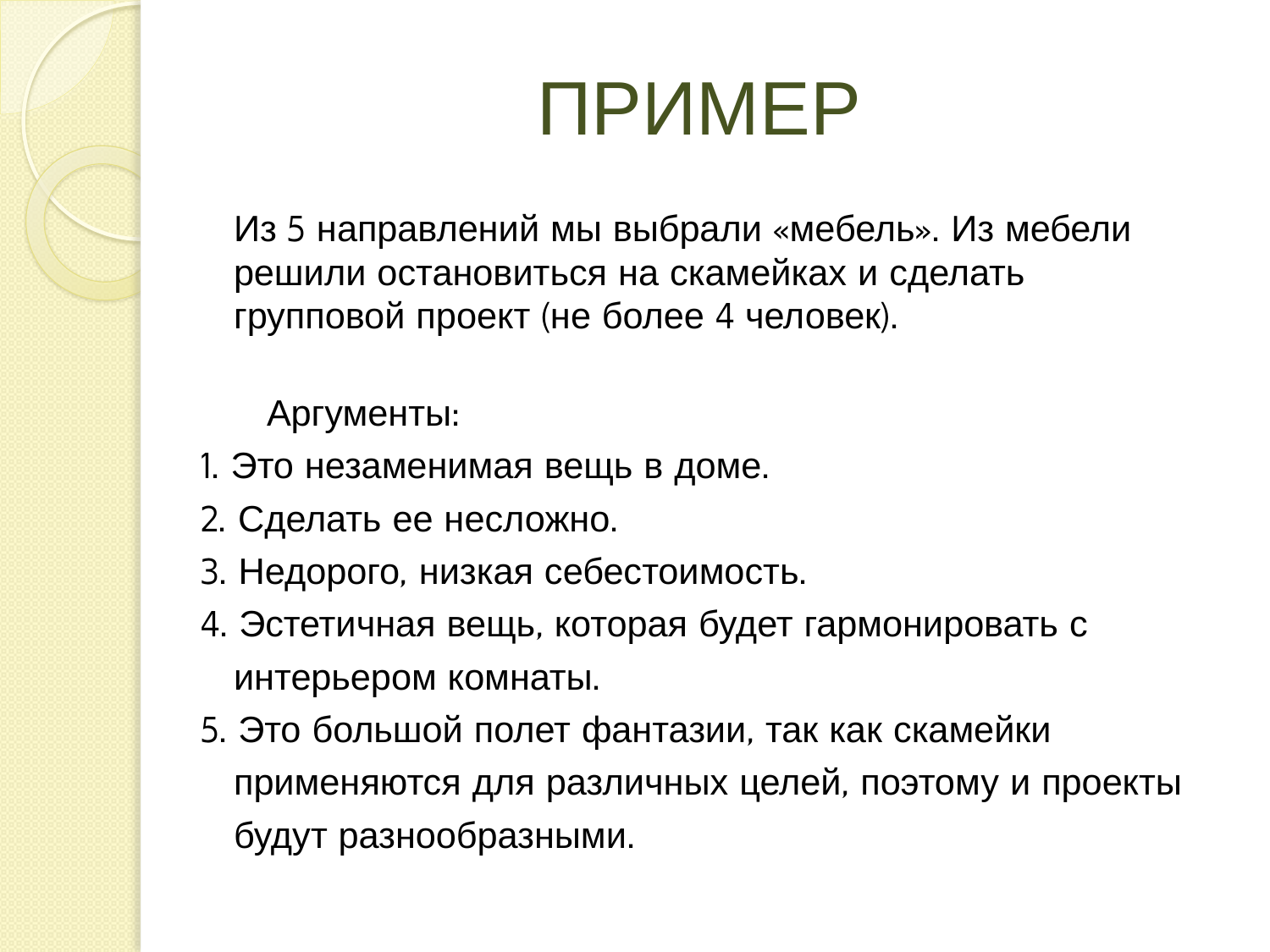

# ПРИМЕР
Из 5 направлений мы выбрали «мебель». Из мебели решили остановиться на скамейках и сделать групповой проект (не более 4 человек).

      Аргументы:
1. Это незаменимая вещь в доме.
2. Сделать ее несложно.
3. Недорого, низкая себестоимость.
4. Эстетичная вещь, которая будет гармонировать с интерьером комнаты.
5. Это большой полет фантазии, так как скамейки применяются для различных целей, поэтому и проекты будут разнообразными.